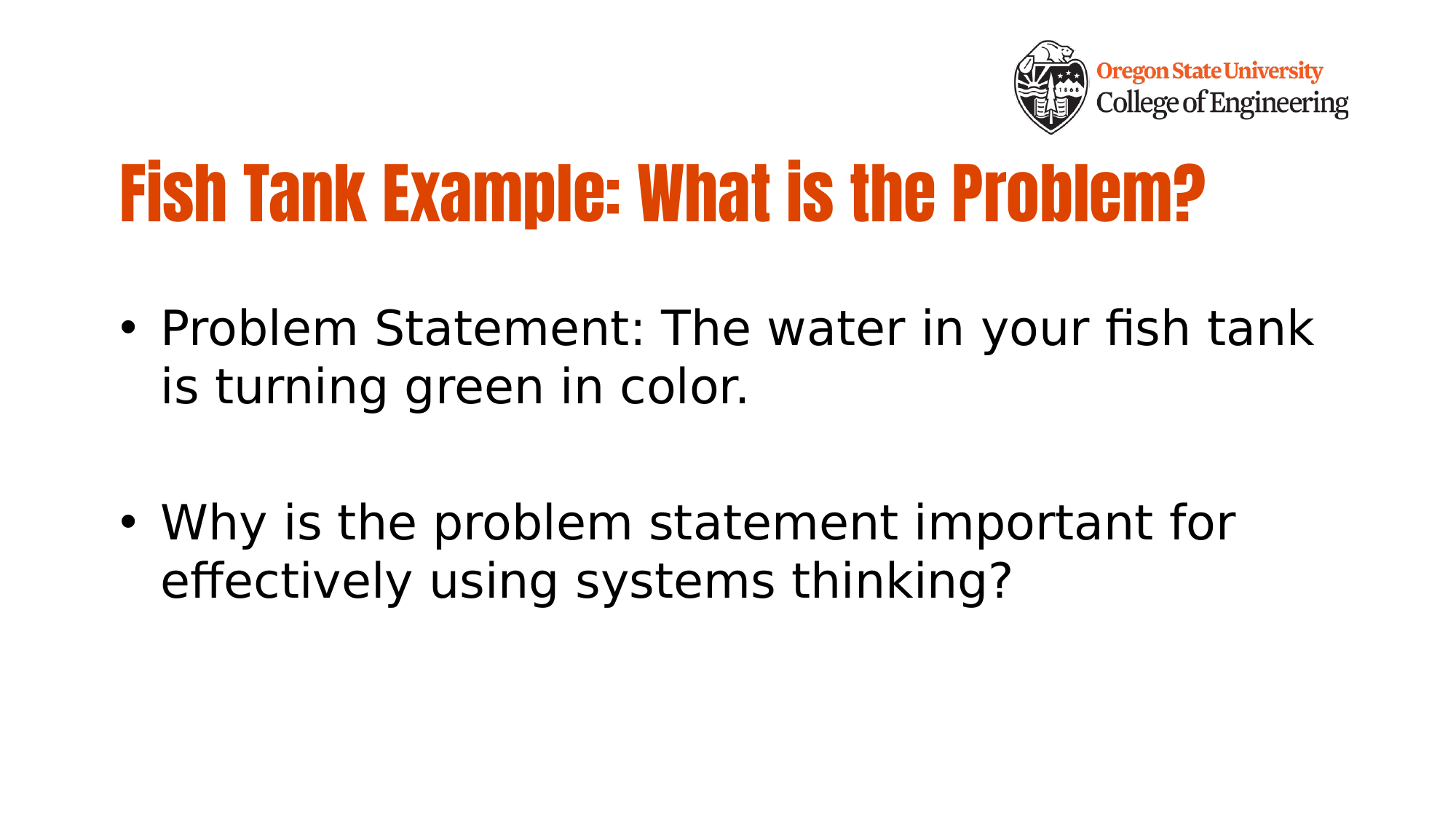

# Fish Tank Example: What is the Problem?
Problem Statement: The water in your fish tank is turning green in color.

Why is the problem statement important for effectively using systems thinking?